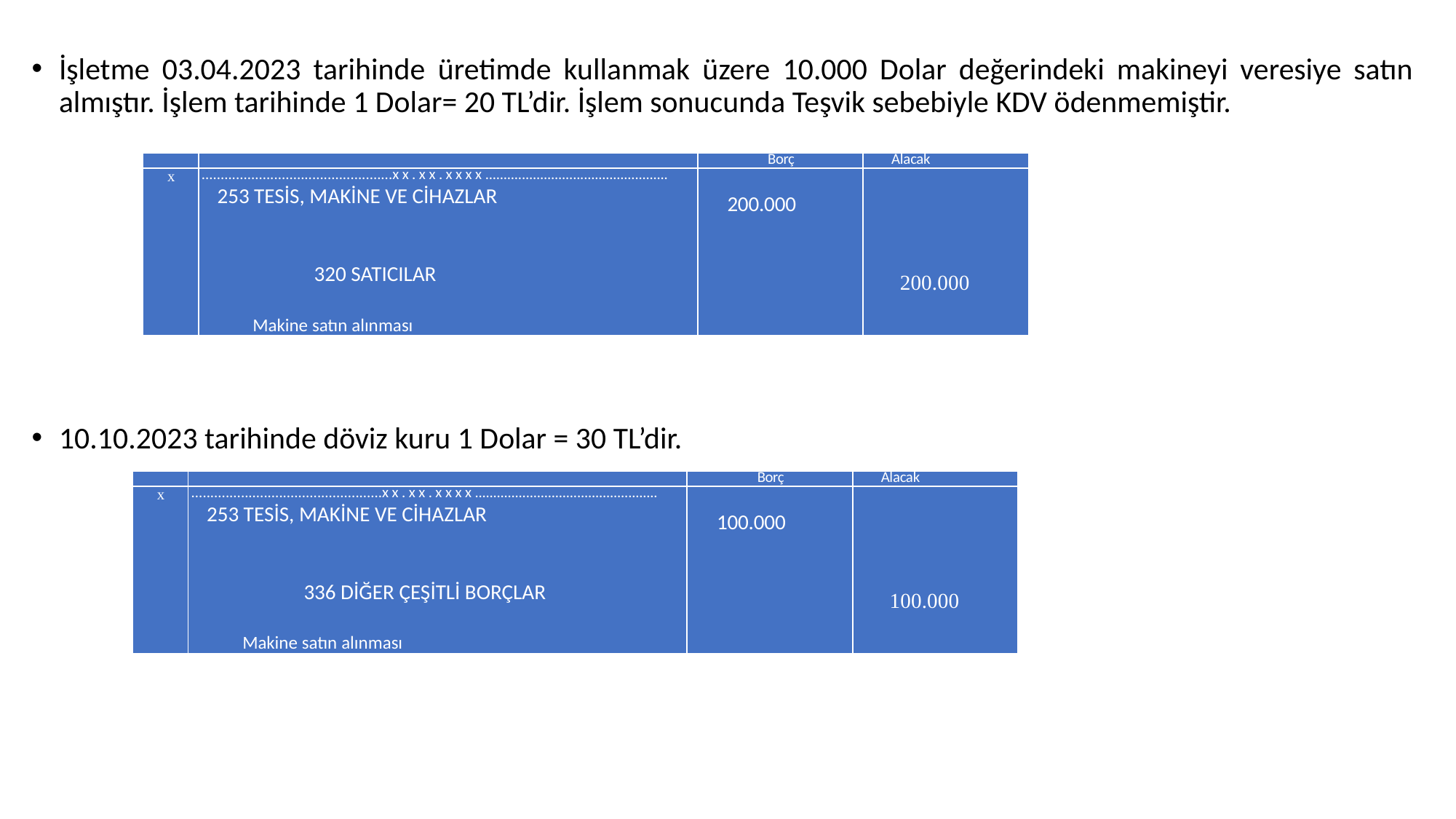

İşletme 03.04.2023 tarihinde üretimde kullanmak üzere 10.000 Dolar değerindeki makineyi veresiye satın almıştır. İşlem tarihinde 1 Dolar= 20 TL’dir. İşlem sonucunda Teşvik sebebiyle KDV ödenmemiştir.

10.10.2023 tarihinde döviz kuru 1 Dolar = 30 TL’dir.

|  |  | Borç | Alacak |
| --- | --- | --- | --- |
| x | ..................................................xx.xx.xxxx.................................................. 253 TESİS, MAKİNE VE CİHAZLAR   320 SATICILAR Makine satın alınması | 200.000 | 200.000 |
|  |  | Borç | Alacak |
| --- | --- | --- | --- |
| x | ..................................................xx.xx.xxxx.................................................. 253 TESİS, MAKİNE VE CİHAZLAR   336 DİĞER ÇEŞİTLİ BORÇLAR Makine satın alınması | 100.000 | 100.000 |